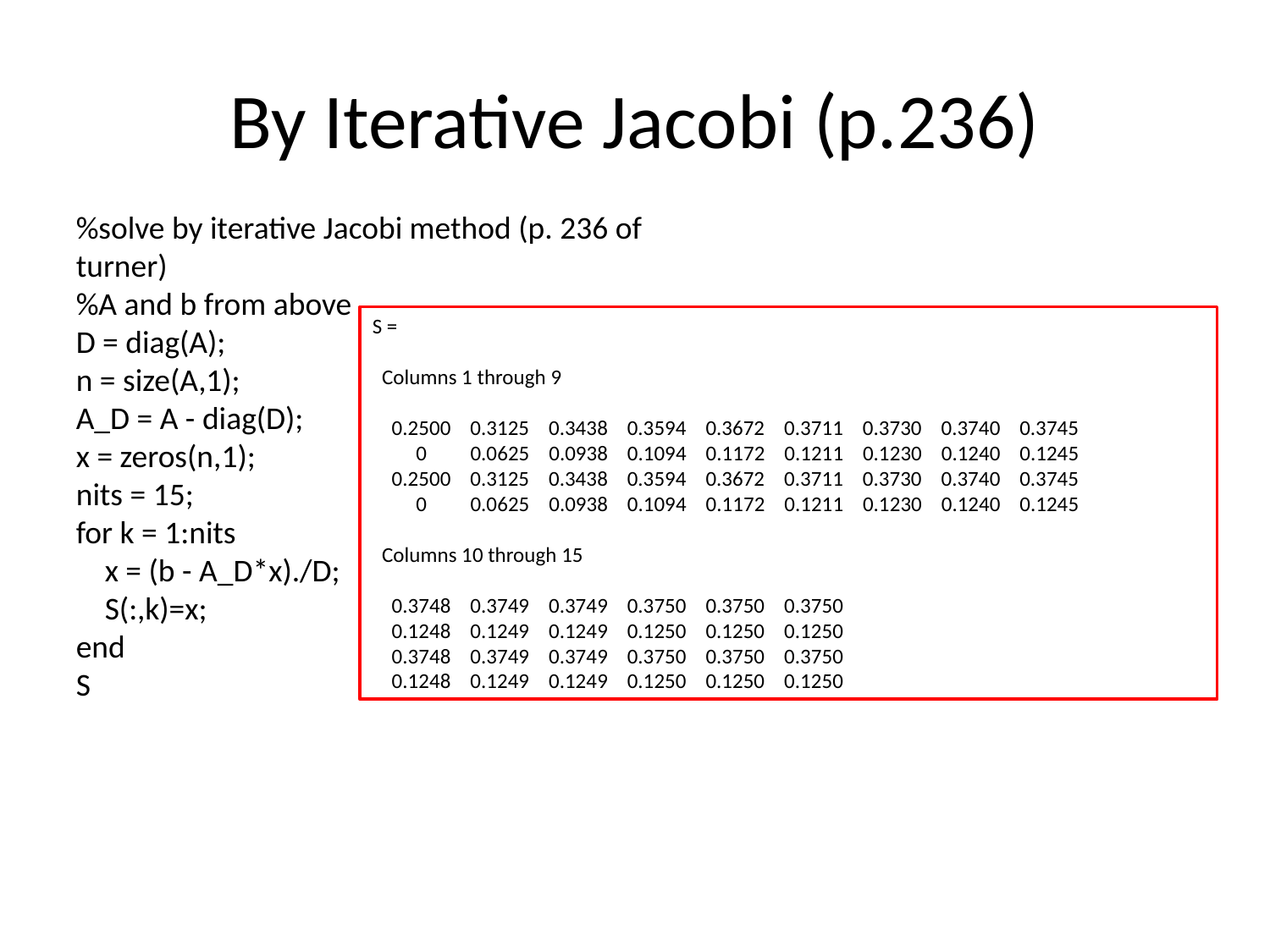

# By Iterative Jacobi (p.236)
%solve by iterative Jacobi method (p. 236 of turner)
%A and b from above
D = diag(A);
n = size(A,1);
A_D = A - diag(D);
x = zeros(n,1);
nits = 15;
for k = 1:nits
    x = (b - A_D*x)./D;
    S(:,k)=x;
end
S
S =

  Columns 1 through 9

    0.2500    0.3125    0.3438    0.3594    0.3672    0.3711    0.3730    0.3740    0.3745
         0         0.0625    0.0938    0.1094    0.1172    0.1211    0.1230    0.1240    0.1245
    0.2500    0.3125    0.3438    0.3594    0.3672    0.3711    0.3730    0.3740    0.3745
         0         0.0625    0.0938    0.1094    0.1172    0.1211    0.1230    0.1240    0.1245

  Columns 10 through 15

    0.3748    0.3749    0.3749    0.3750    0.3750    0.3750
    0.1248    0.1249    0.1249    0.1250    0.1250    0.1250
    0.3748    0.3749    0.3749    0.3750    0.3750    0.3750
    0.1248    0.1249    0.1249    0.1250    0.1250    0.1250